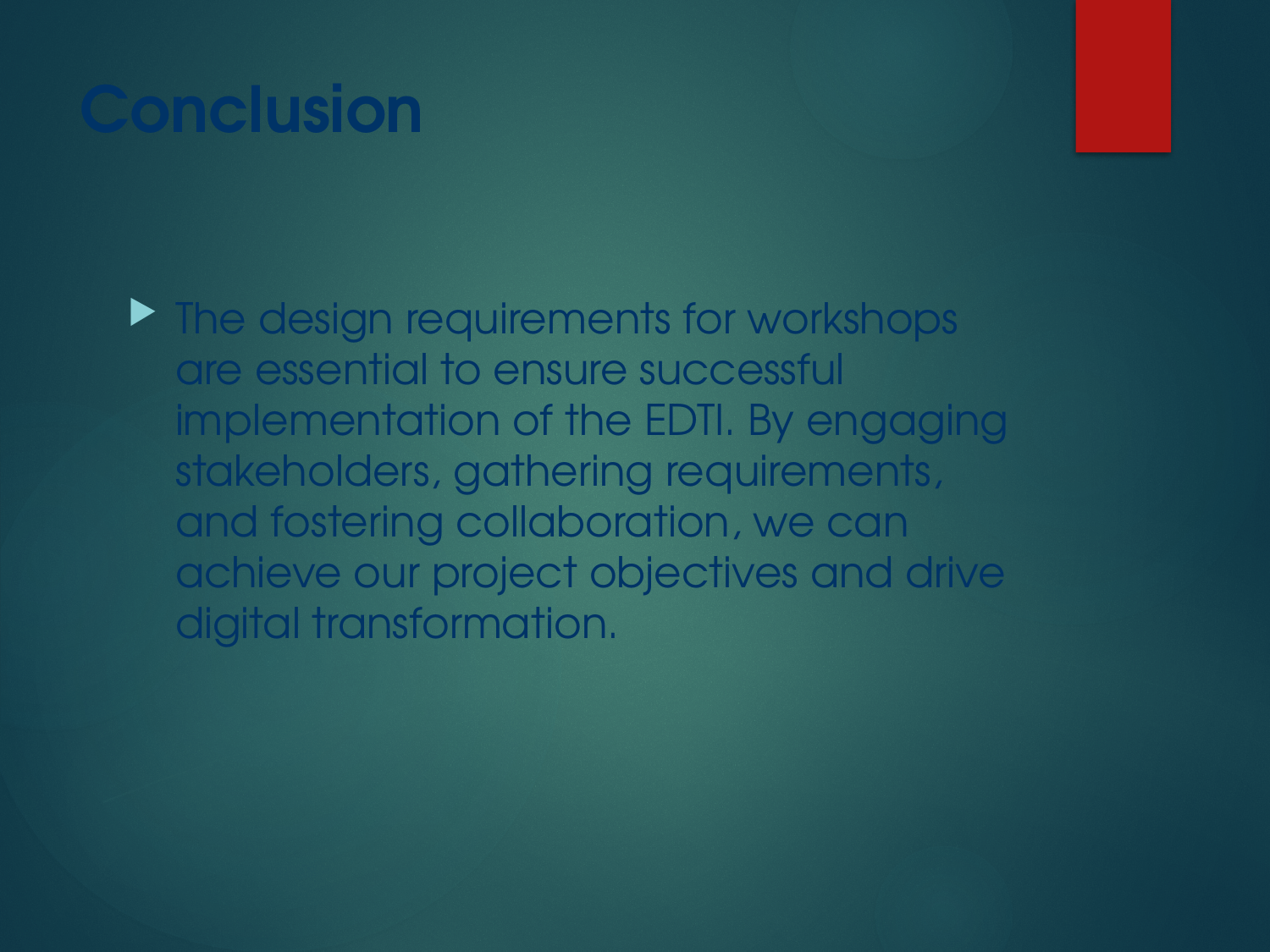

# Conclusion
The design requirements for workshops are essential to ensure successful implementation of the EDTI. By engaging stakeholders, gathering requirements, and fostering collaboration, we can achieve our project objectives and drive digital transformation.